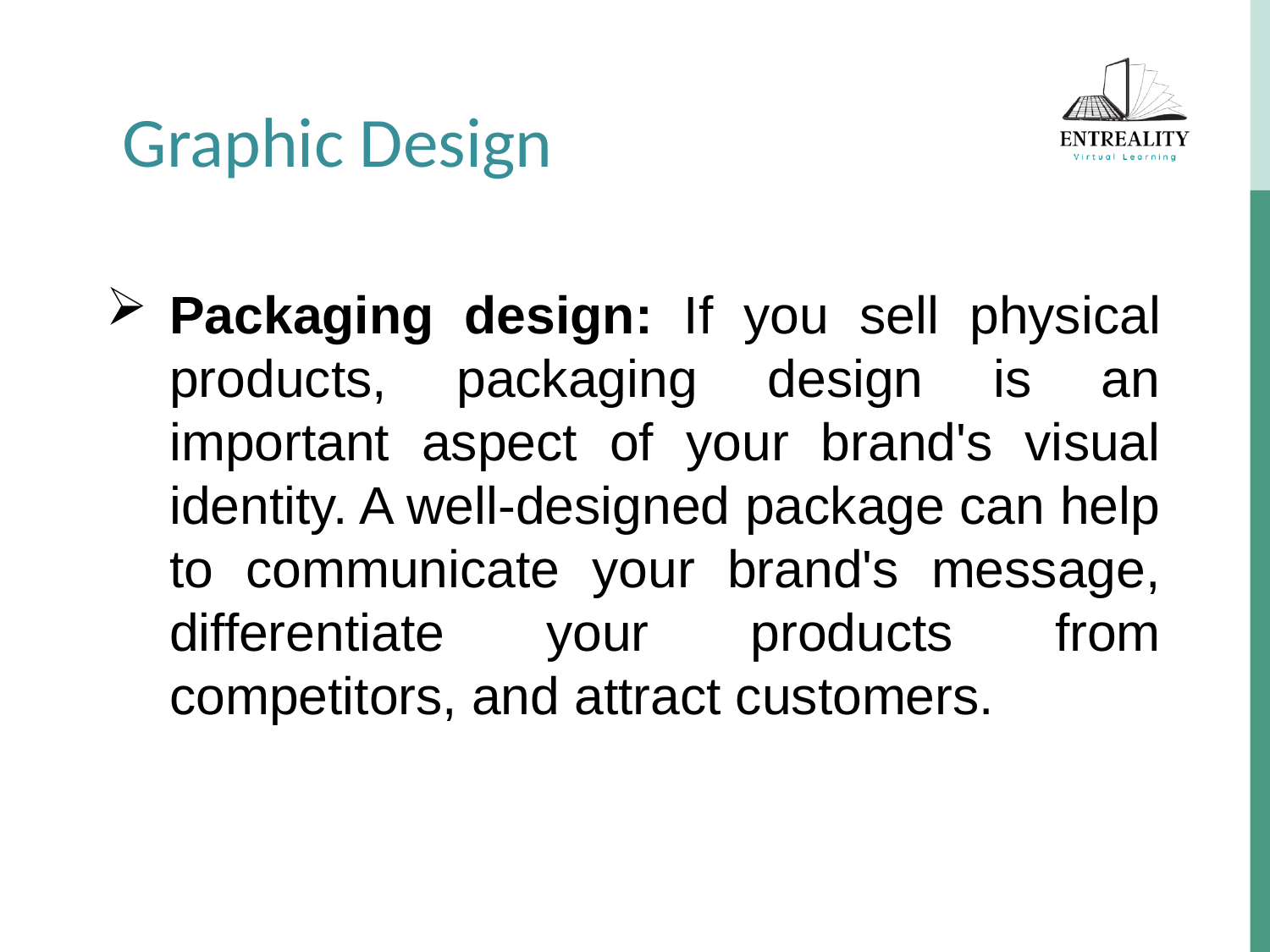

Graphic Design
Packaging design: If you sell physical products, packaging design is an important aspect of your brand's visual identity. A well-designed package can help to communicate your brand's message, differentiate your products from competitors, and attract customers.